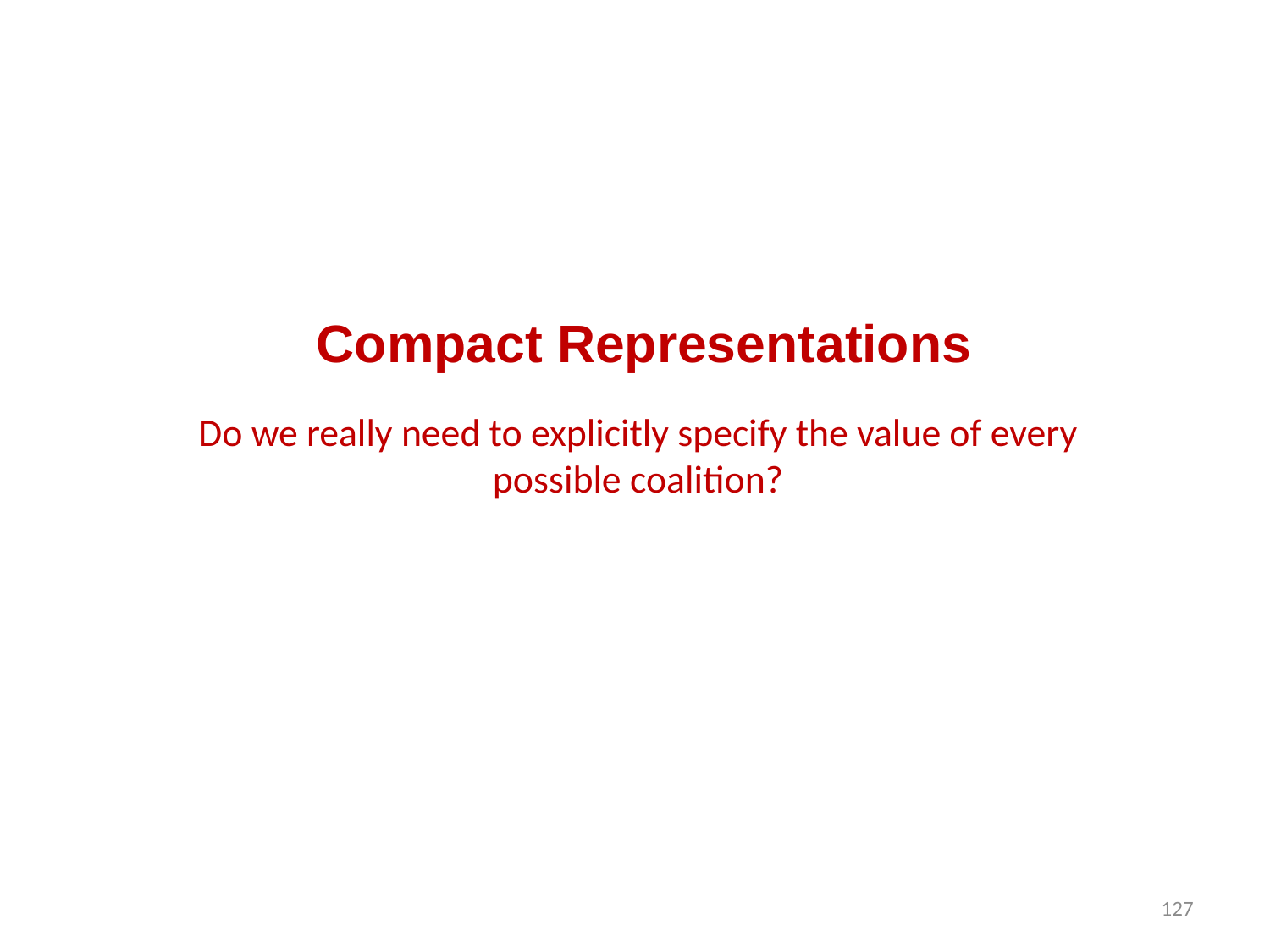

Compact Representations
Do we really need to explicitly specify the value of every possible coalition?
127